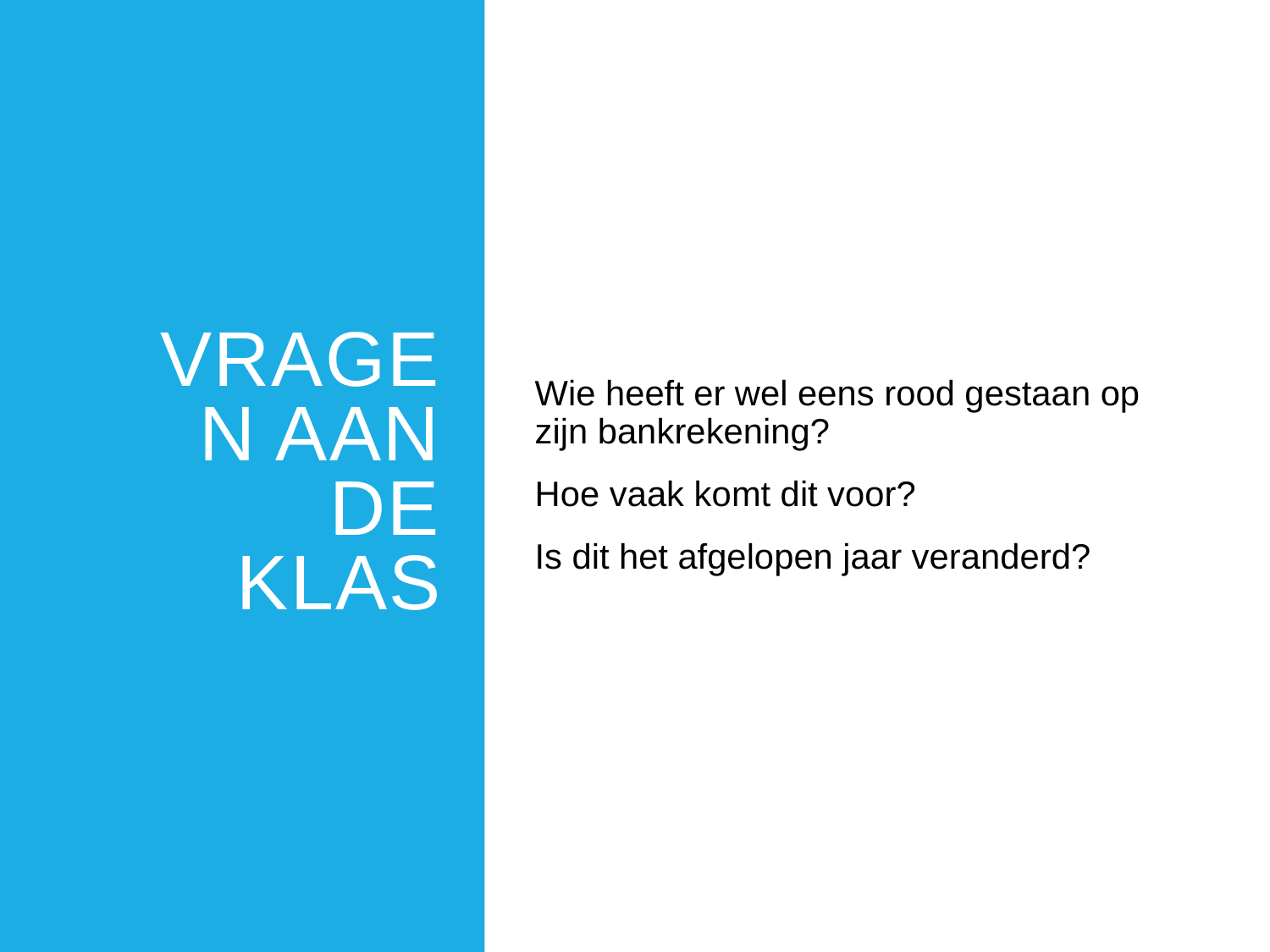

# Vragen aan de klas
Wie heeft er wel eens rood gestaan op zijn bankrekening?
Hoe vaak komt dit voor?
Is dit het afgelopen jaar veranderd?